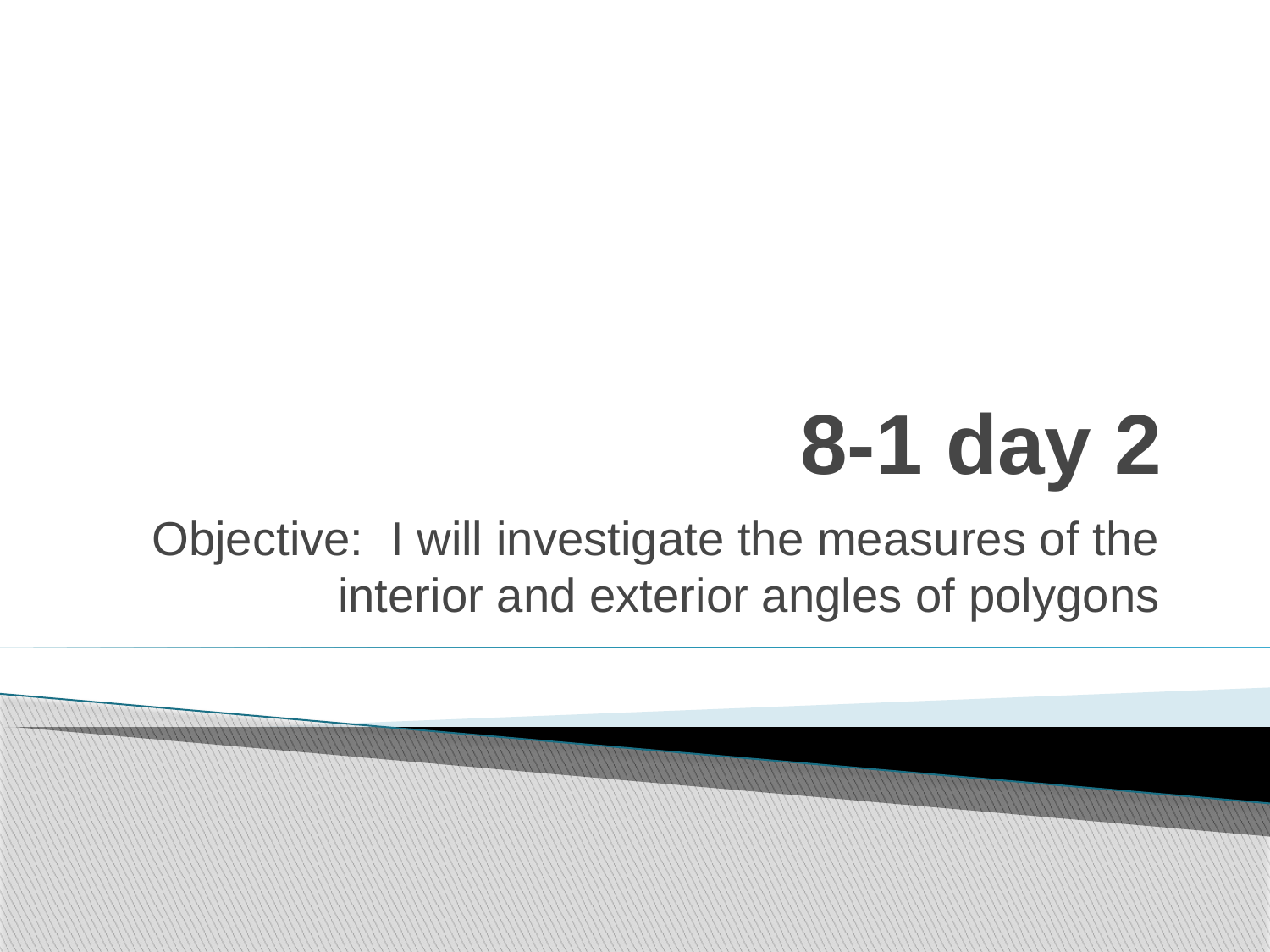

# 8-1 day 2
Objective:  I will investigate the measures of the interior and exterior angles of polygons